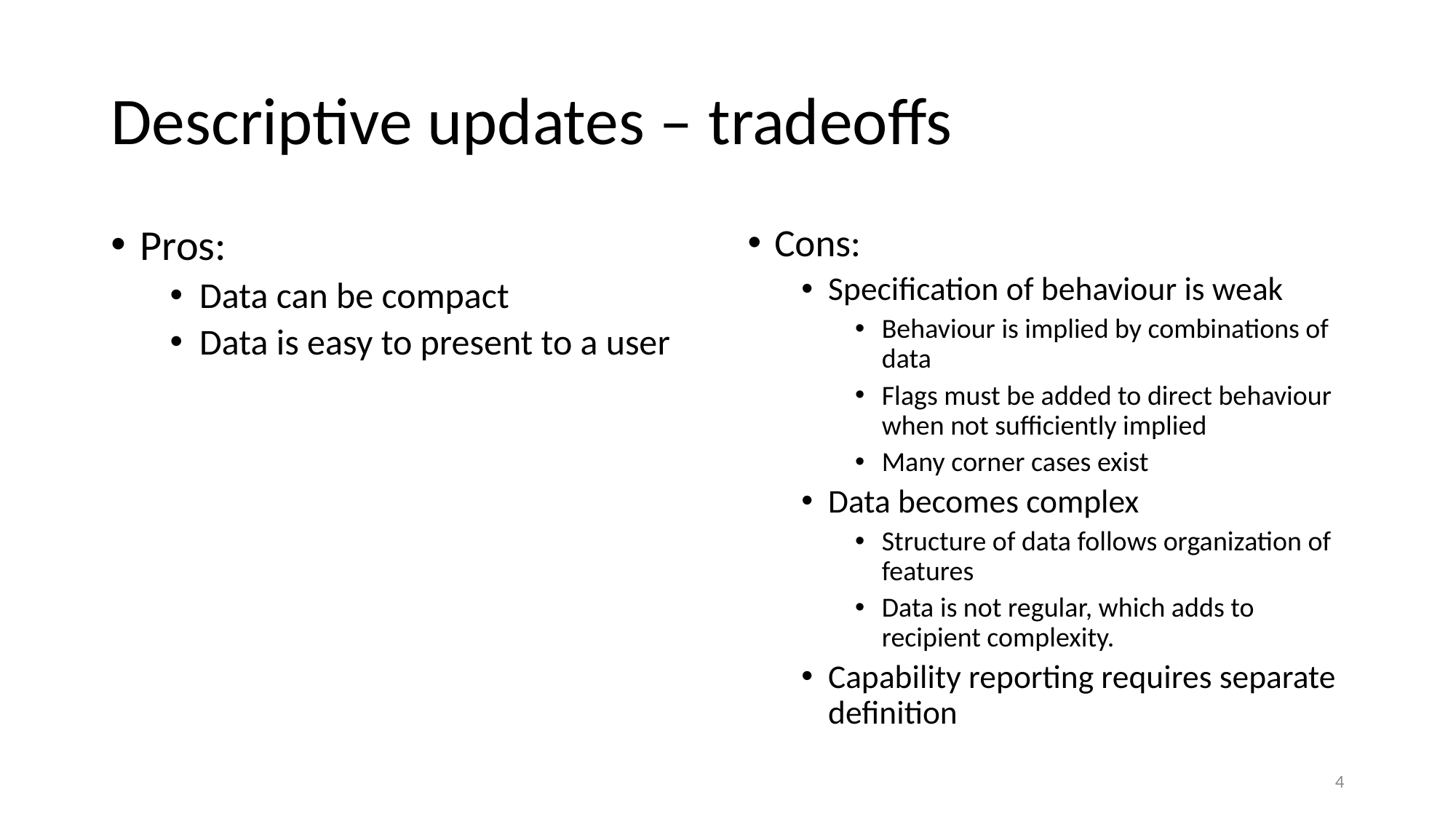

# Descriptive updates – tradeoffs
Pros:
Data can be compact
Data is easy to present to a user
Cons:
Specification of behaviour is weak
Behaviour is implied by combinations of data
Flags must be added to direct behaviour when not sufficiently implied
Many corner cases exist
Data becomes complex
Structure of data follows organization of features
Data is not regular, which adds to recipient complexity.
Capability reporting requires separate definition

4